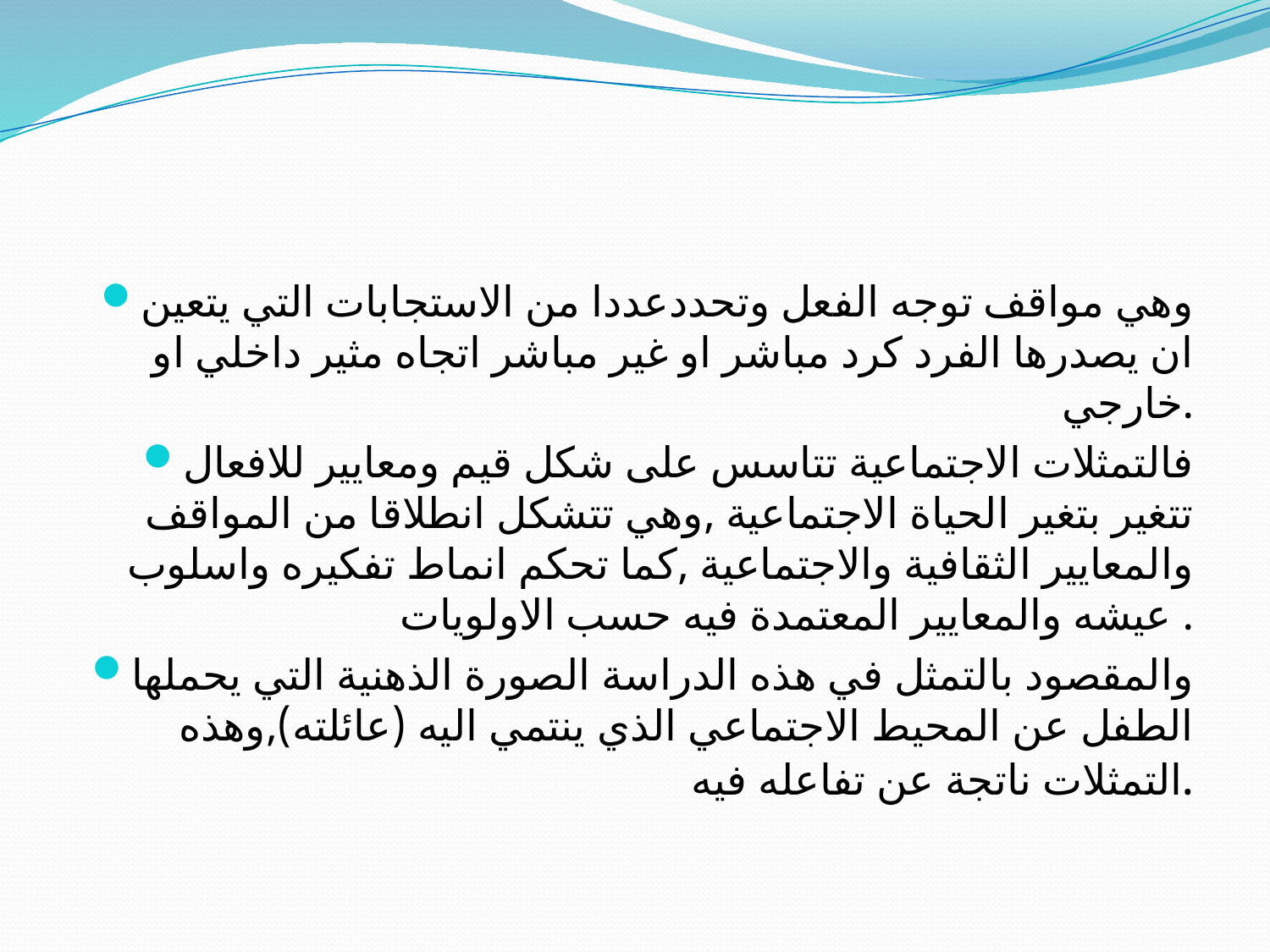

#
وهي مواقف توجه الفعل وتحددعددا من الاستجابات التي يتعين ان يصدرها الفرد كرد مباشر او غير مباشر اتجاه مثير داخلي او خارجي.
فالتمثلات الاجتماعية تتاسس على شكل قيم ومعايير للافعال تتغير بتغير الحياة الاجتماعية ,وهي تتشكل انطلاقا من المواقف والمعايير الثقافية والاجتماعية ,كما تحكم انماط تفكيره واسلوب عيشه والمعايير المعتمدة فيه حسب الاولويات .
والمقصود بالتمثل في هذه الدراسة الصورة الذهنية التي يحملها الطفل عن المحيط الاجتماعي الذي ينتمي اليه (عائلته),وهذه التمثلات ناتجة عن تفاعله فيه.